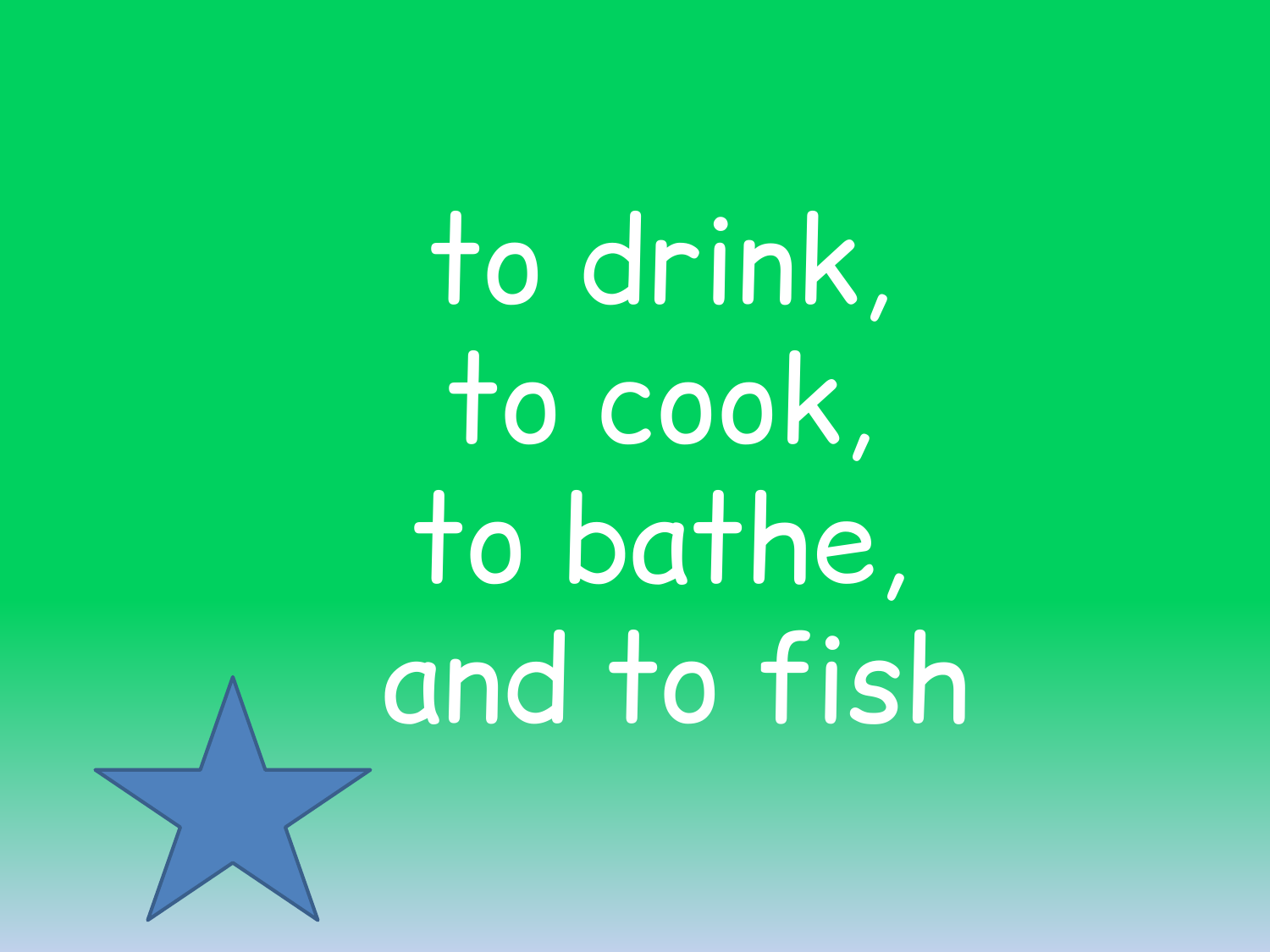

to drink,
to cook,
to bathe,
and to fish